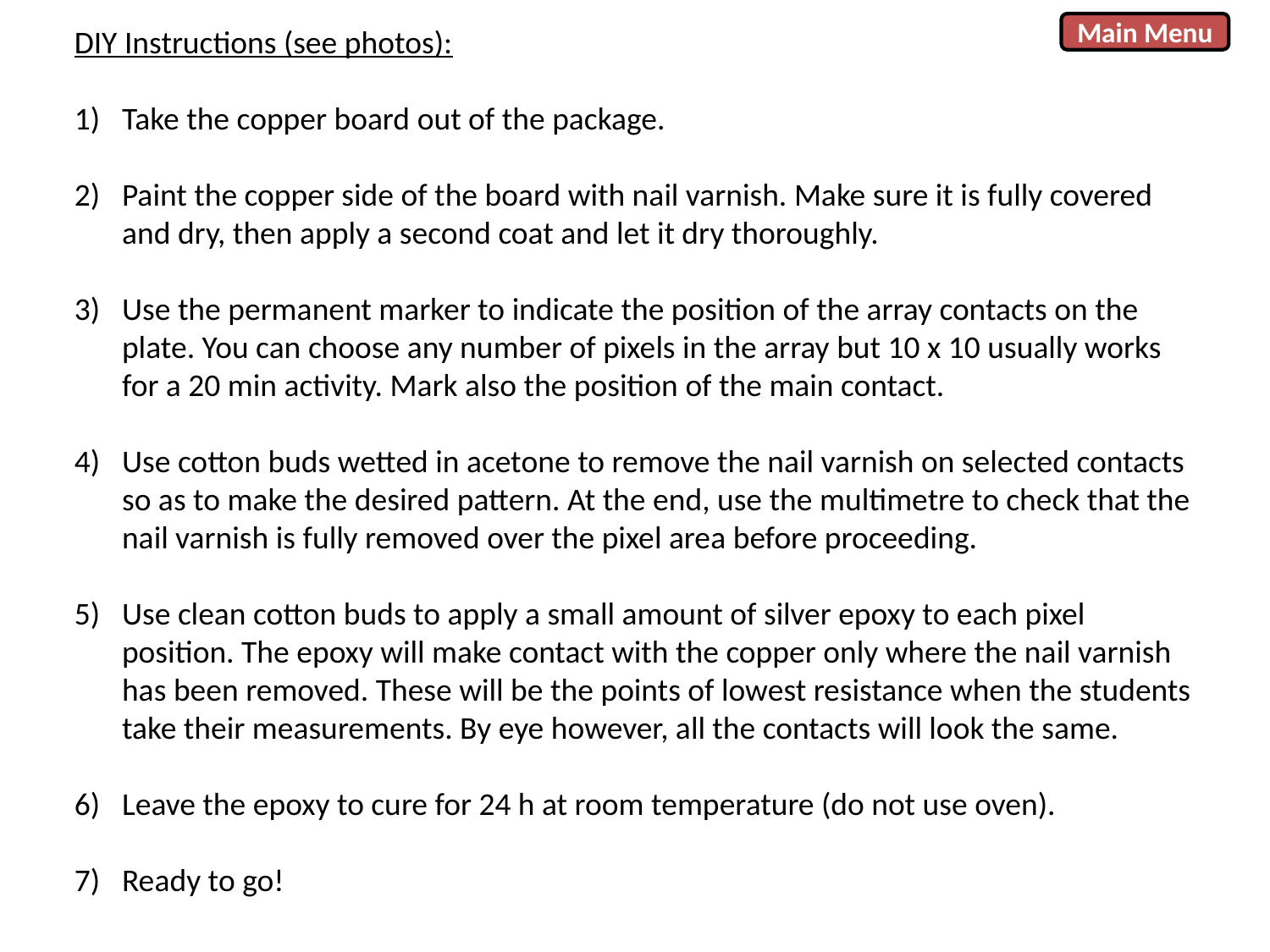

Main Menu
DIY Instructions (see photos):

Take the copper board out of the package.

Paint the copper side of the board with nail varnish. Make sure it is fully covered and dry, then apply a second coat and let it dry thoroughly.

Use the permanent marker to indicate the position of the array contacts on the plate. You can choose any number of pixels in the array but 10 x 10 usually works for a 20 min activity. Mark also the position of the main contact.

Use cotton buds wetted in acetone to remove the nail varnish on selected contacts so as to make the desired pattern. At the end, use the multimetre to check that the nail varnish is fully removed over the pixel area before proceeding.

Use clean cotton buds to apply a small amount of silver epoxy to each pixel position. The epoxy will make contact with the copper only where the nail varnish has been removed. These will be the points of lowest resistance when the students take their measurements. By eye however, all the contacts will look the same.

Leave the epoxy to cure for 24 h at room temperature (do not use oven).

Ready to go!